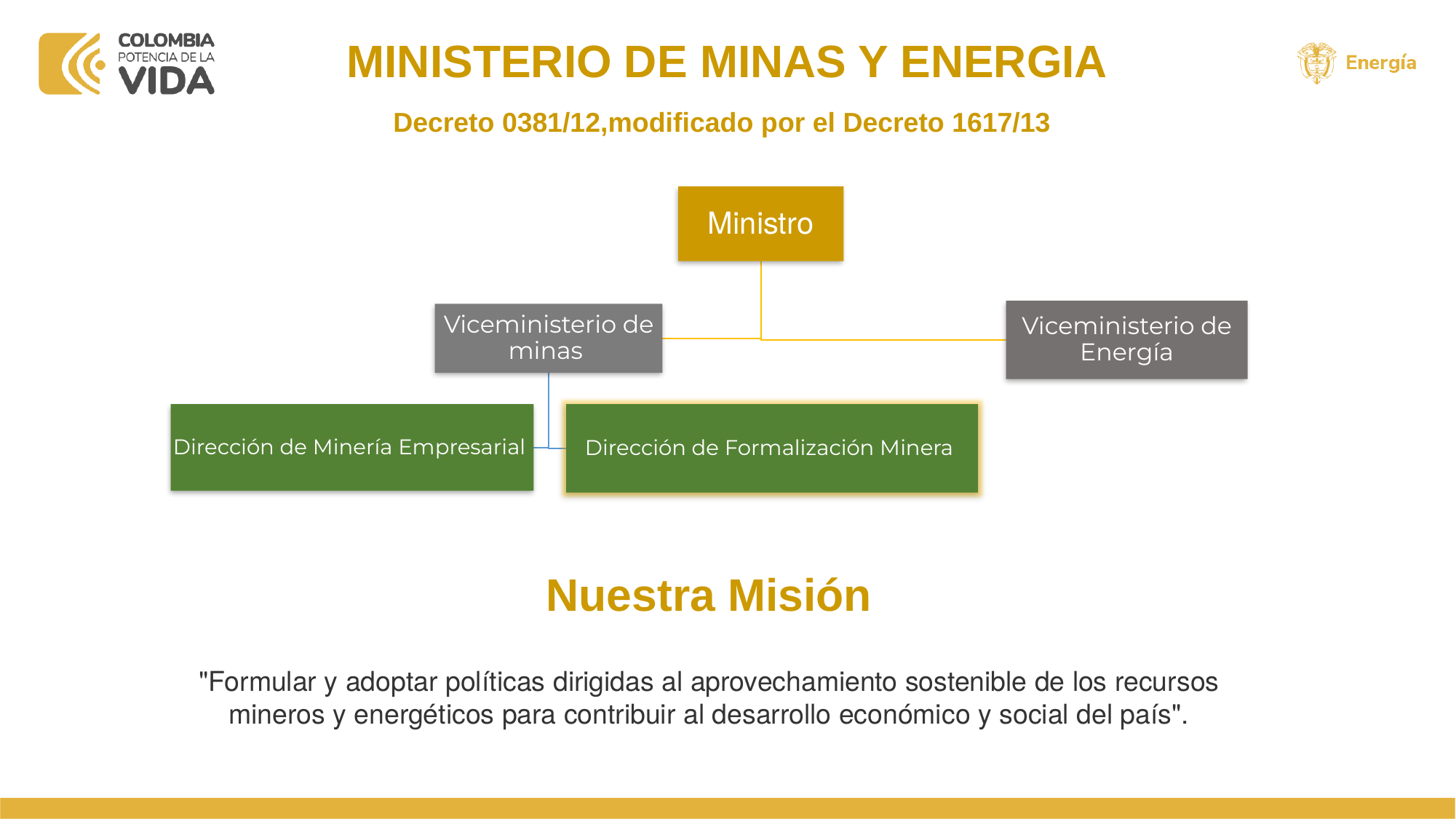

MINISTERIO DE MINAS Y ENERGIA
Decreto 0381/12,modificado por el Decreto 1617/13
Ministro
Viceministerio de minas
Dirección de Minería Empresarial
Dirección de Formalización Minera
Viceministerio de Energía
Nuestra Misión

"Formular y adoptar políticas dirigidas al aprovechamiento sostenible de los recursos mineros y energéticos para contribuir al desarrollo económico y social del país".